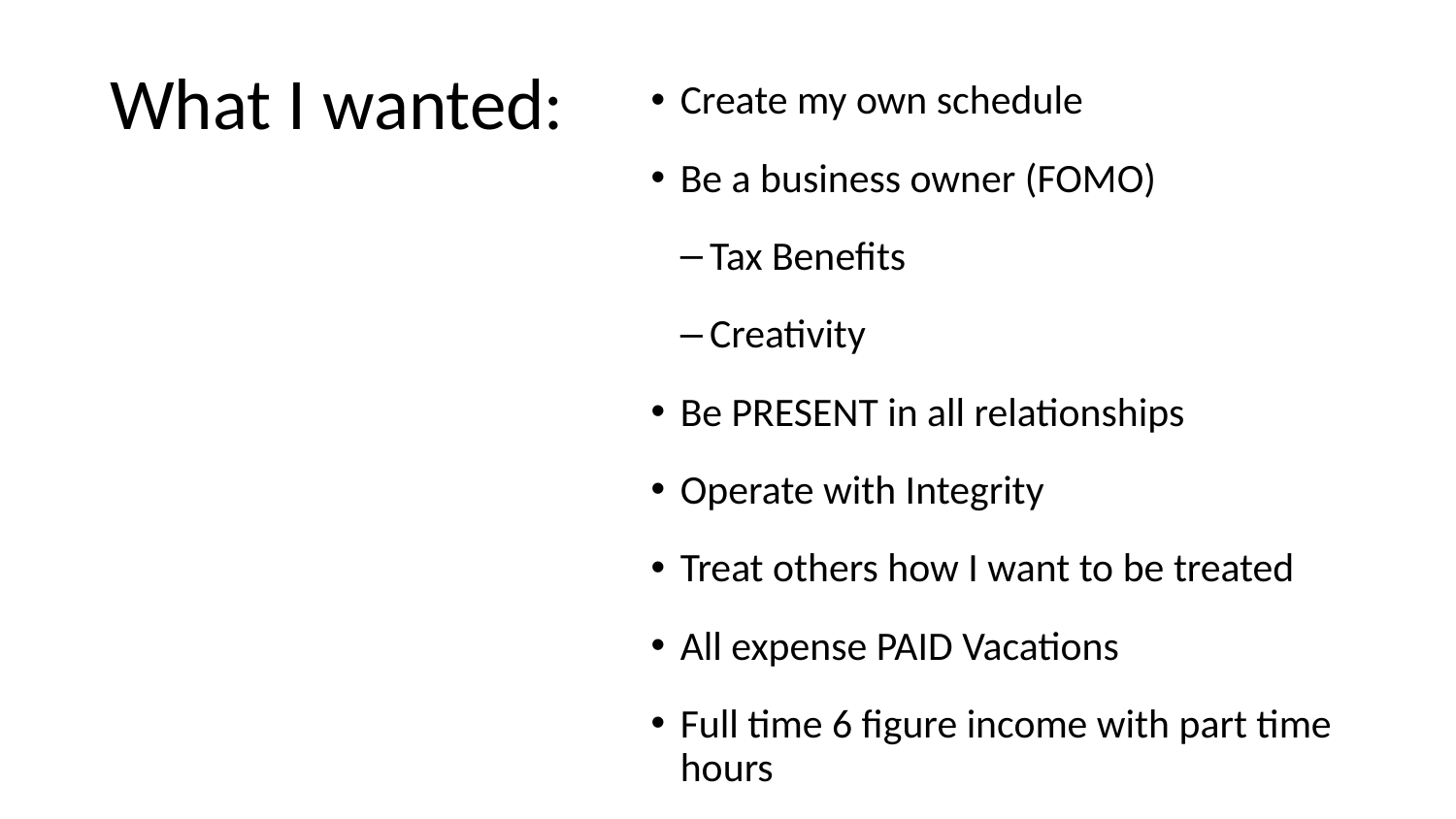

# What I wanted:
Create my own schedule
Be a business owner (FOMO)
Tax Benefits
Creativity
Be PRESENT in all relationships
Operate with Integrity
Treat others how I want to be treated
All expense PAID Vacations
Full time 6 figure income with part time hours